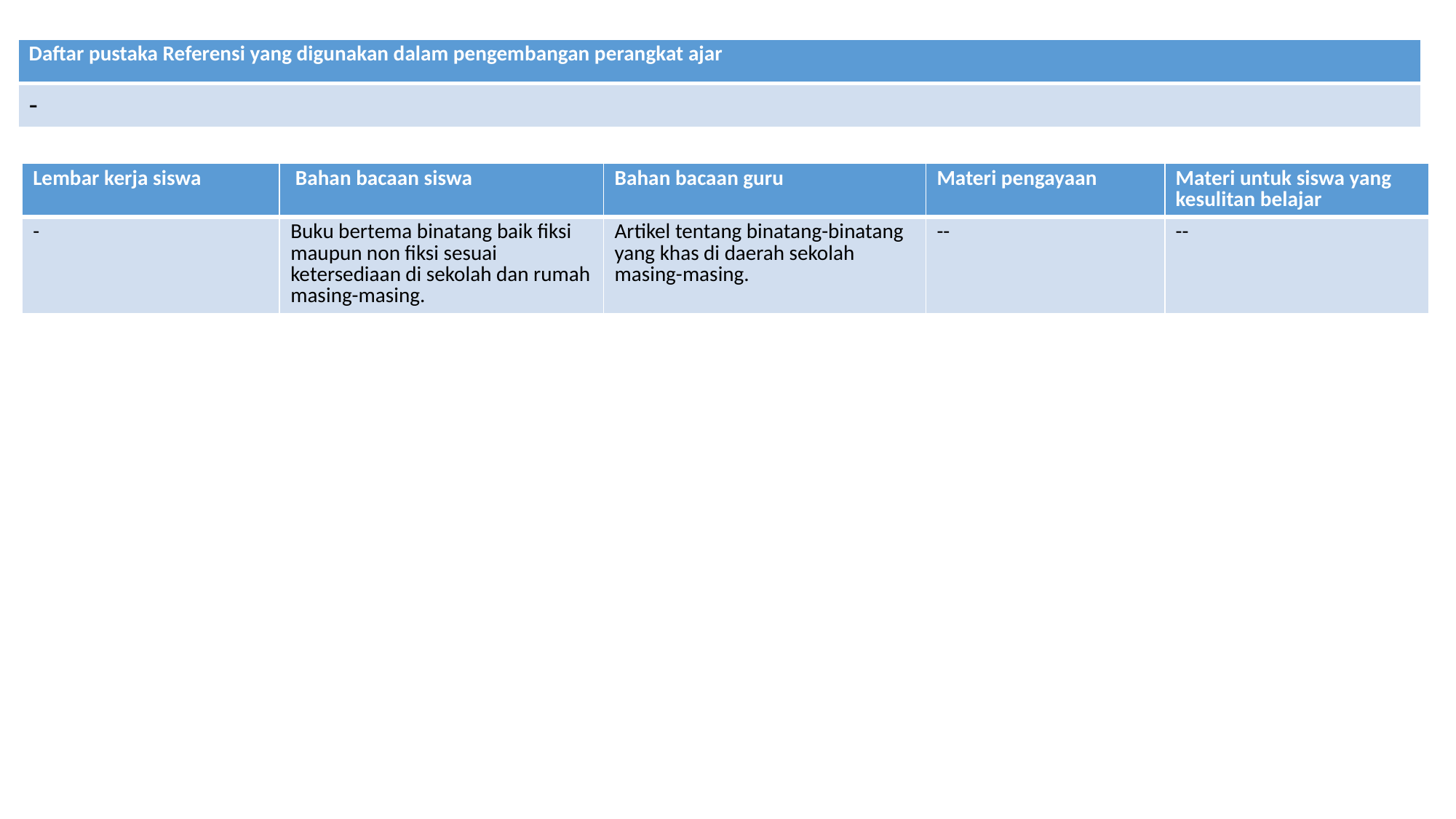

| Daftar pustaka Referensi yang digunakan dalam pengembangan perangkat ajar |
| --- |
| - |
| Lembar kerja siswa | Bahan bacaan siswa | Bahan bacaan guru | Materi pengayaan | Materi untuk siswa yang kesulitan belajar |
| --- | --- | --- | --- | --- |
| - | Buku bertema binatang baik fiksi maupun non fiksi sesuai ketersediaan di sekolah dan rumah masing-masing. | Artikel tentang binatang-binatang yang khas di daerah sekolah masing-masing. | -- | -- |